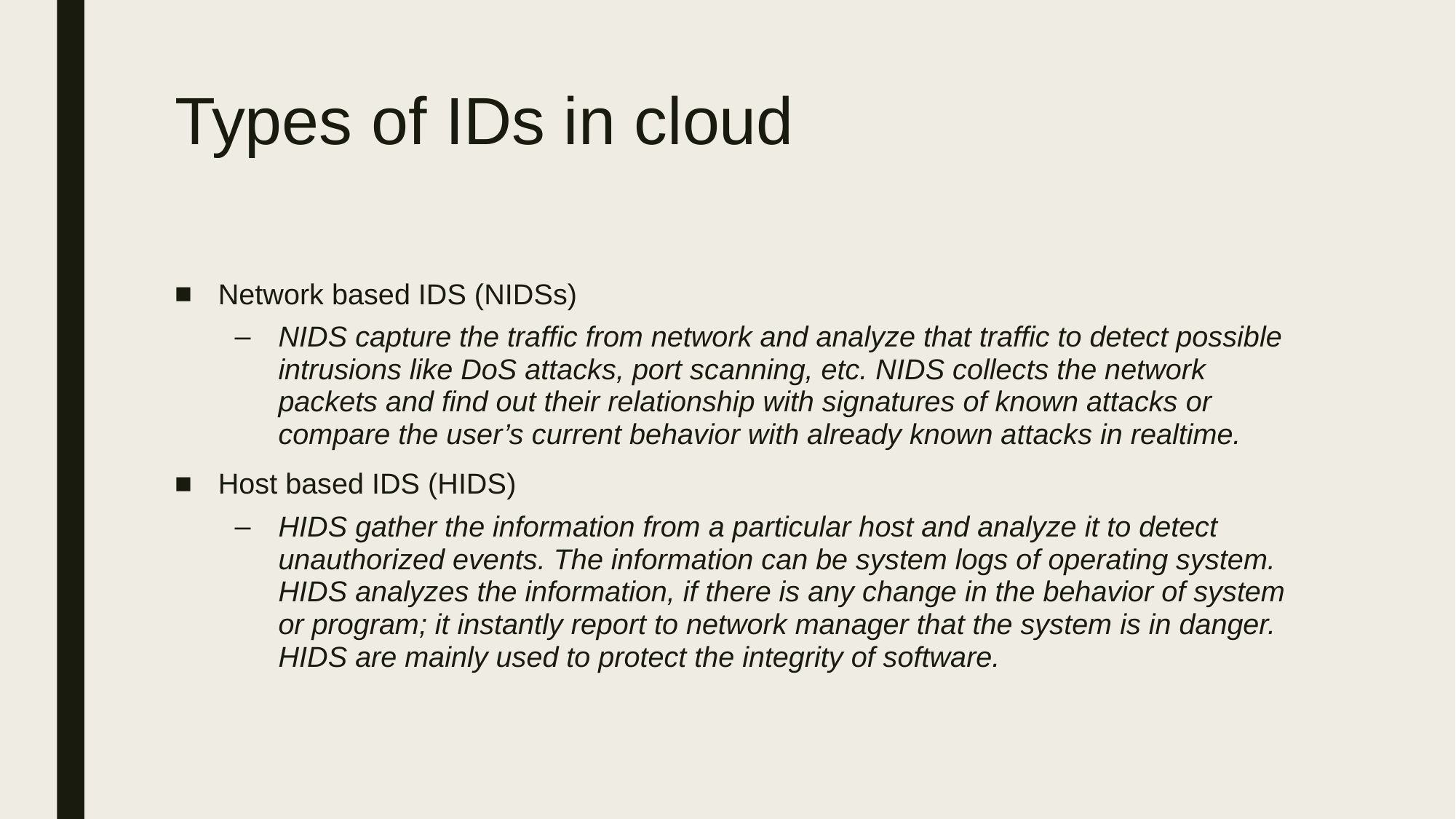

# Types of IDs in cloud
Network based IDS (NIDSs)
NIDS capture the traffic from network and analyze that traffic to detect possible intrusions like DoS attacks, port scanning, etc. NIDS collects the network packets and find out their relationship with signatures of known attacks or compare the user’s current behavior with already known attacks in realtime.
Host based IDS (HIDS)
HIDS gather the information from a particular host and analyze it to detect unauthorized events. The information can be system logs of operating system. HIDS analyzes the information, if there is any change in the behavior of system or program; it instantly report to network manager that the system is in danger. HIDS are mainly used to protect the integrity of software.